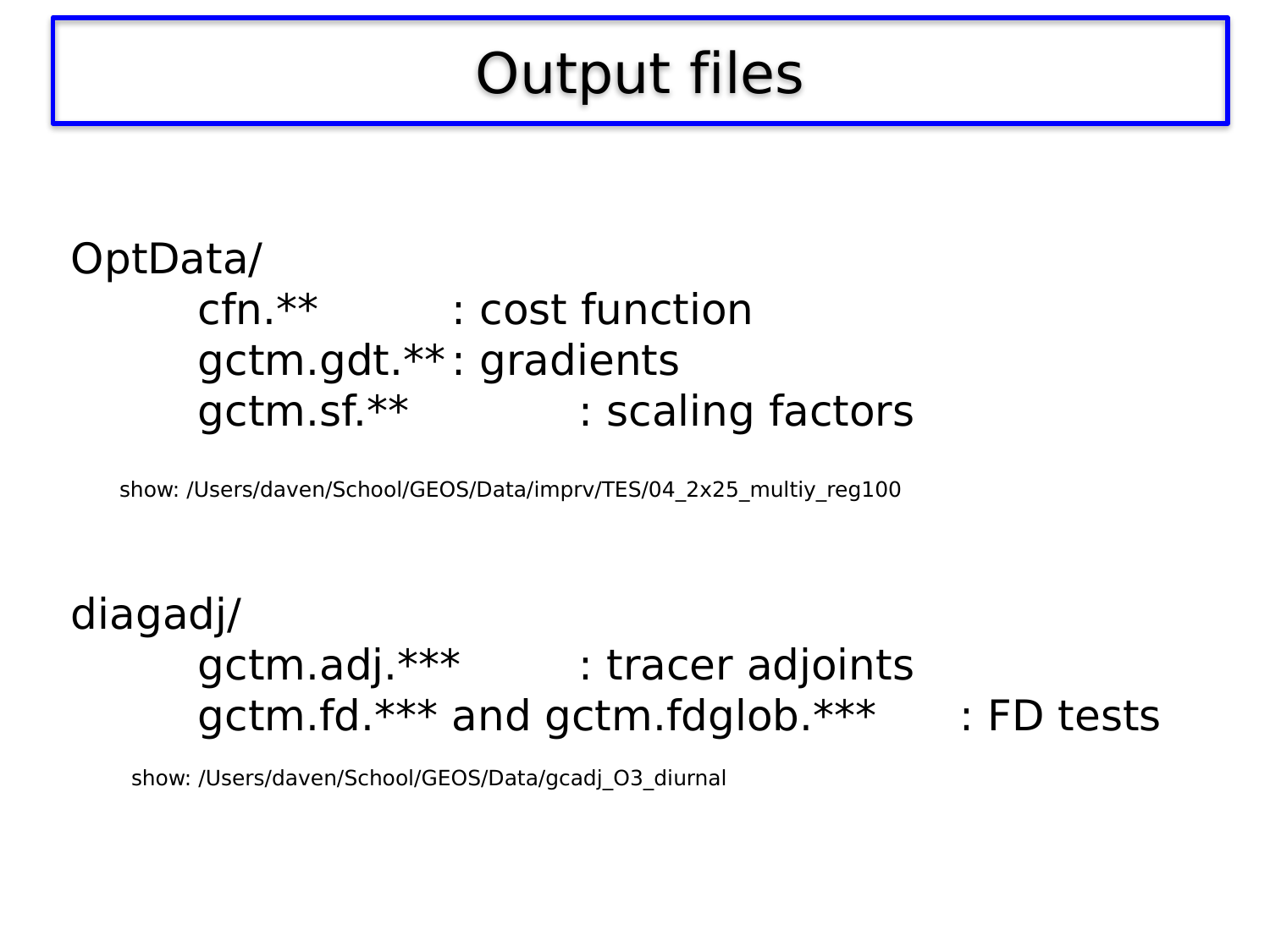

Output files
OptData/
	cfn.**		: cost function
	gctm.gdt.**	: gradients
	gctm.sf.**		: scaling factors

diagadj/
	gctm.adj.***	: tracer adjoints
	gctm.fd.*** and gctm.fdglob.*** 	: FD tests

show: /Users/daven/School/GEOS/Data/imprv/TES/04_2x25_multiy_reg100

show: /Users/daven/School/GEOS/Data/gcadj_O3_diurnal